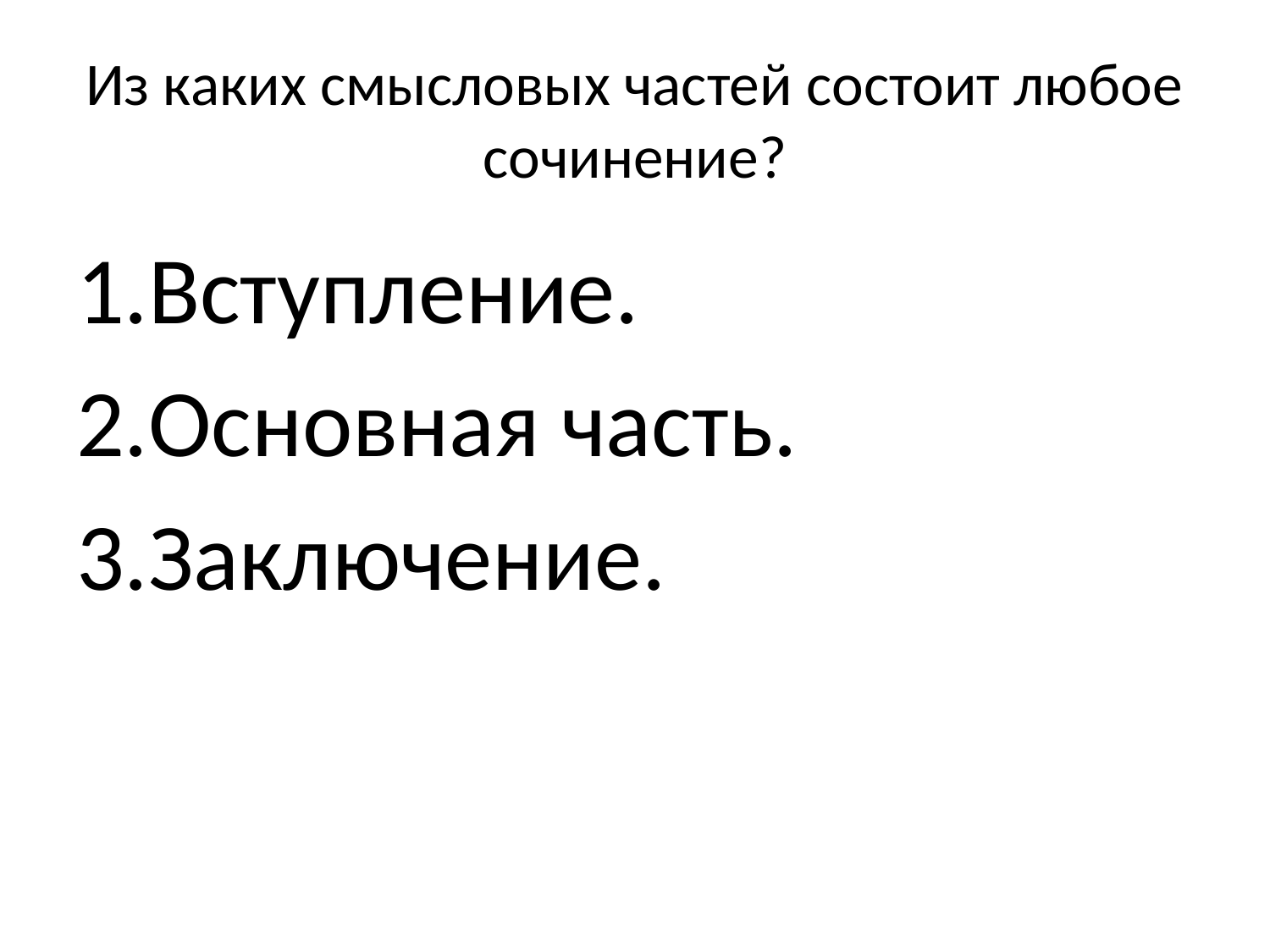

# Из каких смысловых частей состоит любое сочинение?
Вступление.
Основная часть.
Заключение.